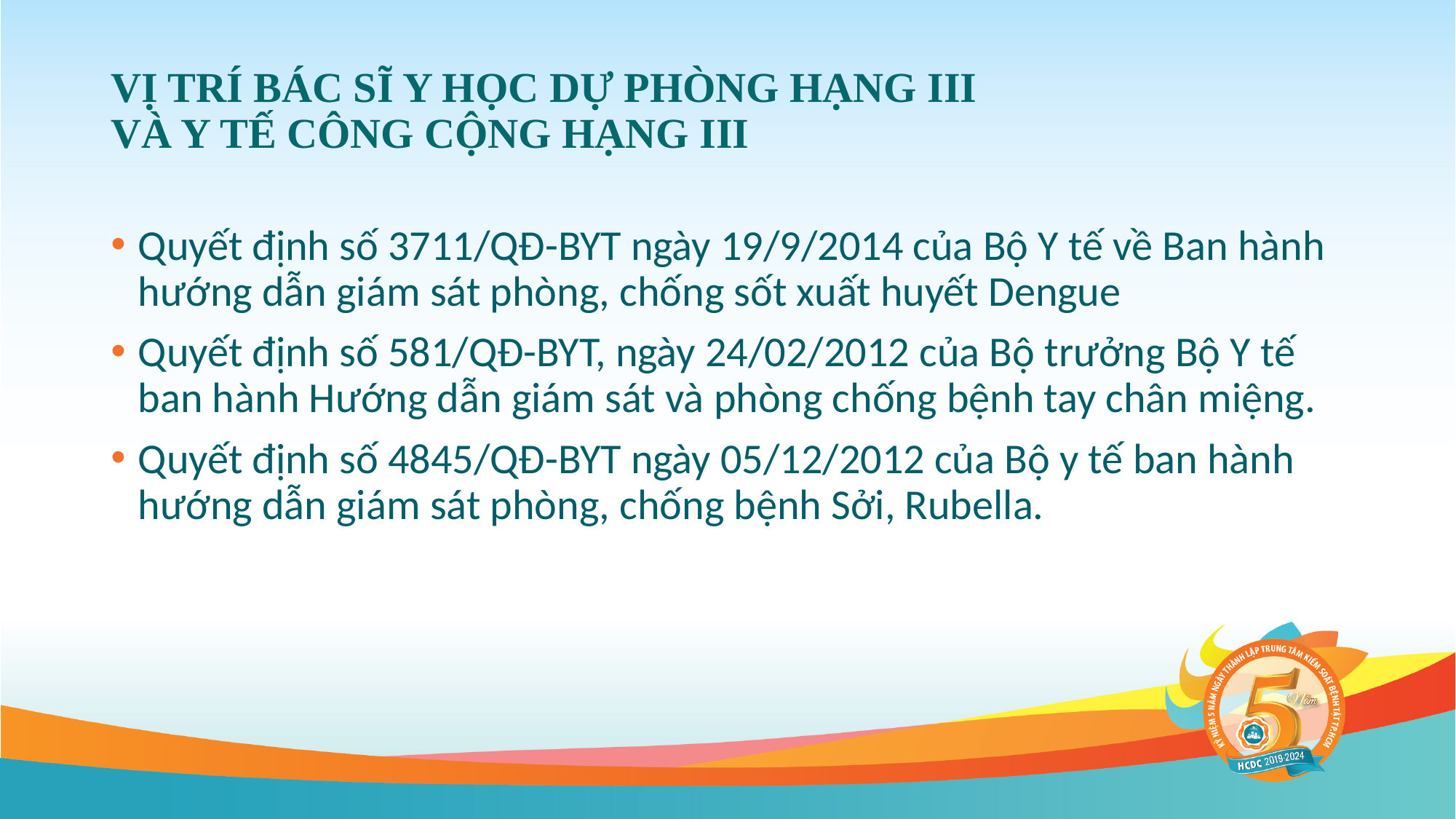

# VỊ TRÍ BÁC SĨ Y HỌC DỰ PHÒNG HẠNG III VÀ Y TẾ CÔNG CỘNG HẠNG III
Quyết định số 3711/QĐ-BYT ngày 19/9/2014 của Bộ Y tế về Ban hành hướng dẫn giám sát phòng, chống sốt xuất huyết Dengue
Quyết định số 581/QĐ-BYT, ngày 24/02/2012 của Bộ trưởng Bộ Y tế ban hành Hướng dẫn giám sát và phòng chống bệnh tay chân miệng.
Quyết định số 4845/QĐ-BYT ngày 05/12/2012 của Bộ y tế ban hành hướng dẫn giám sát phòng, chống bệnh Sởi, Rubella.